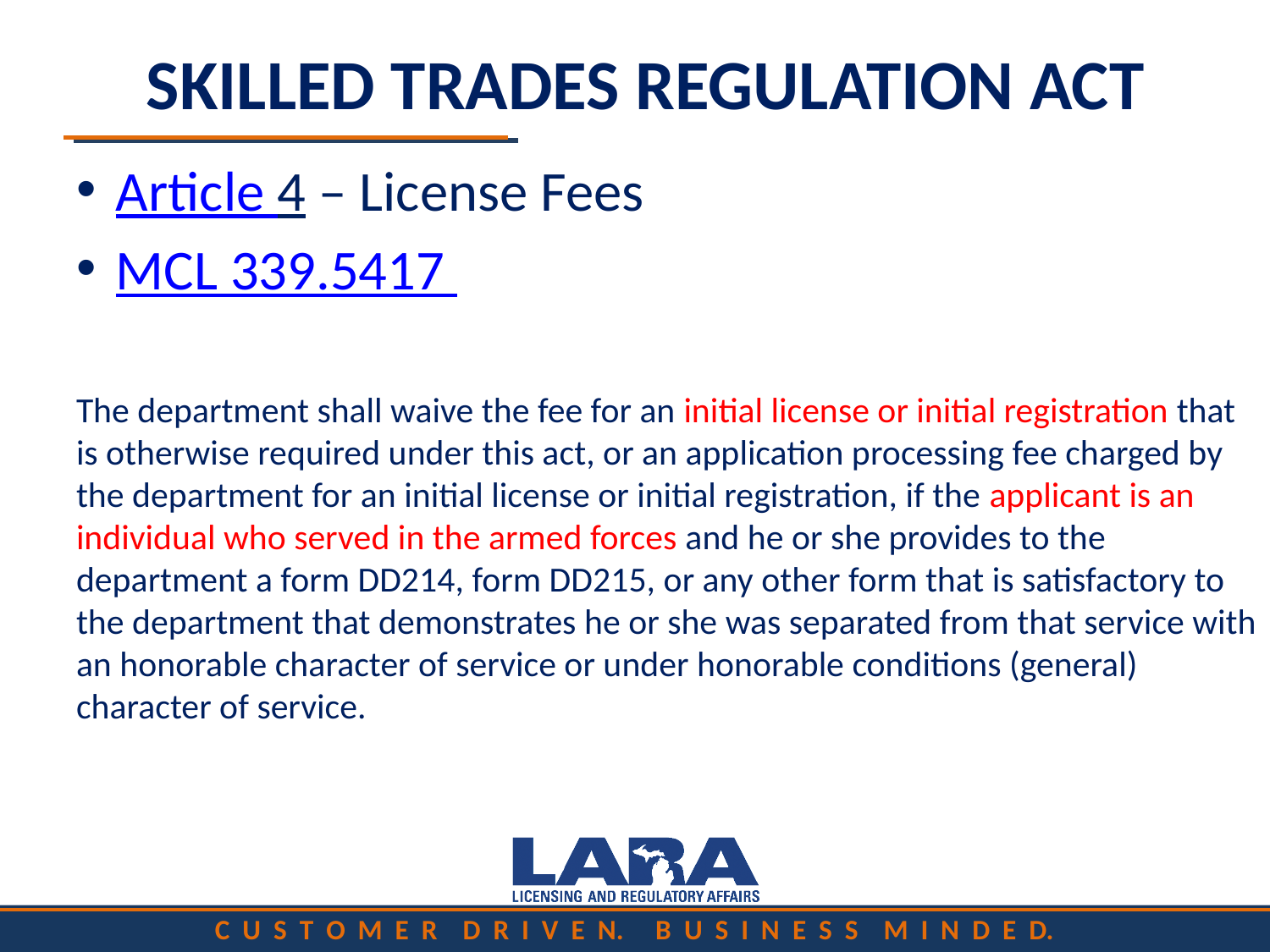

# SKILLED TRADES REGULATION ACT
Article 4 – License Fees
MCL 339.5417

The department shall waive the fee for an initial license or initial registration that is otherwise required under this act, or an application processing fee charged by the department for an initial license or initial registration, if the applicant is an individual who served in the armed forces and he or she provides to the department a form DD214, form DD215, or any other form that is satisfactory to the department that demonstrates he or she was separated from that service with an honorable character of service or under honorable conditions (general) character of service.